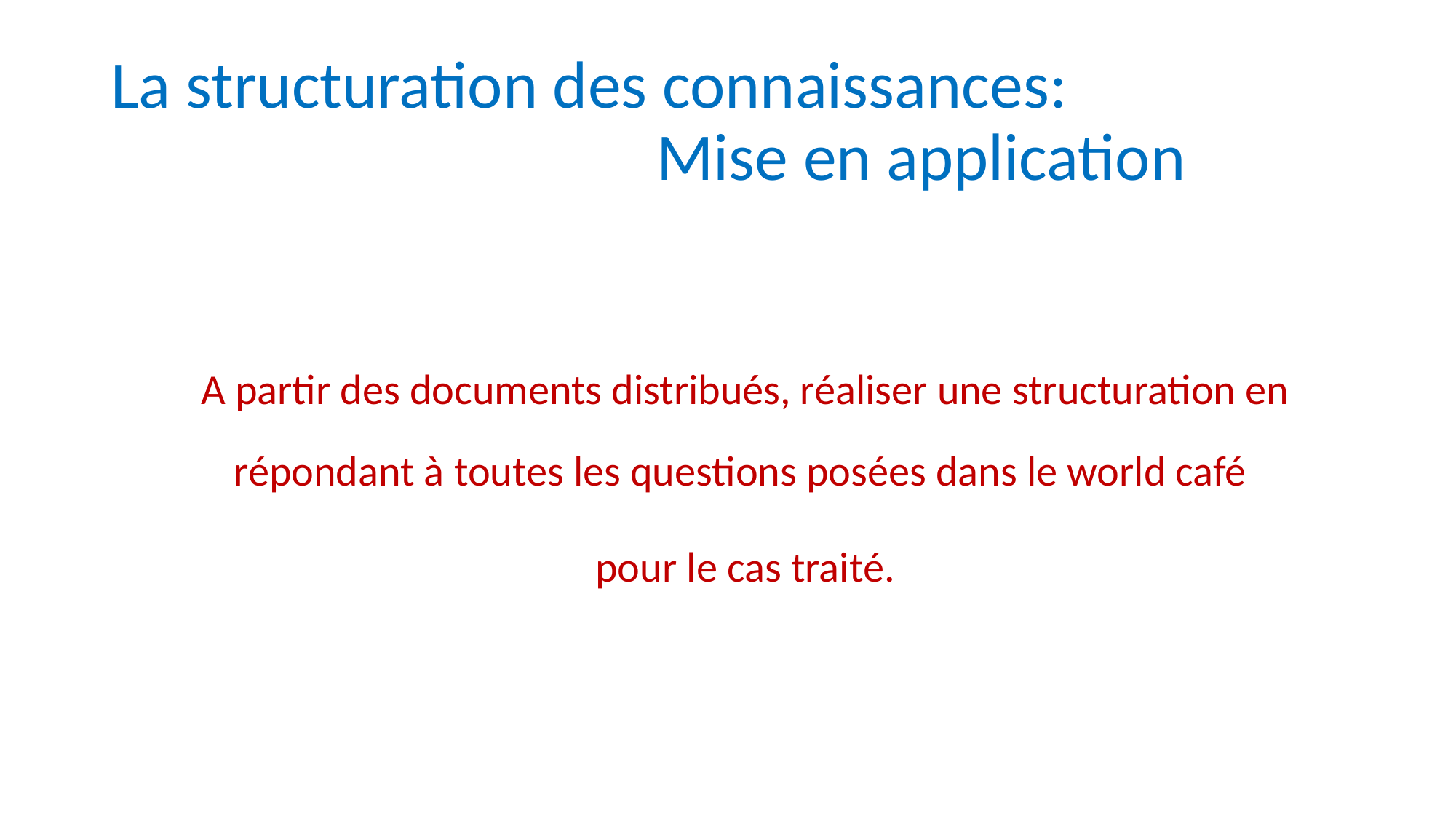

# La structuration des connaissances: Mise en application
A partir des documents distribués, réaliser une structuration en répondant à toutes les questions posées dans le world café
pour le cas traité.